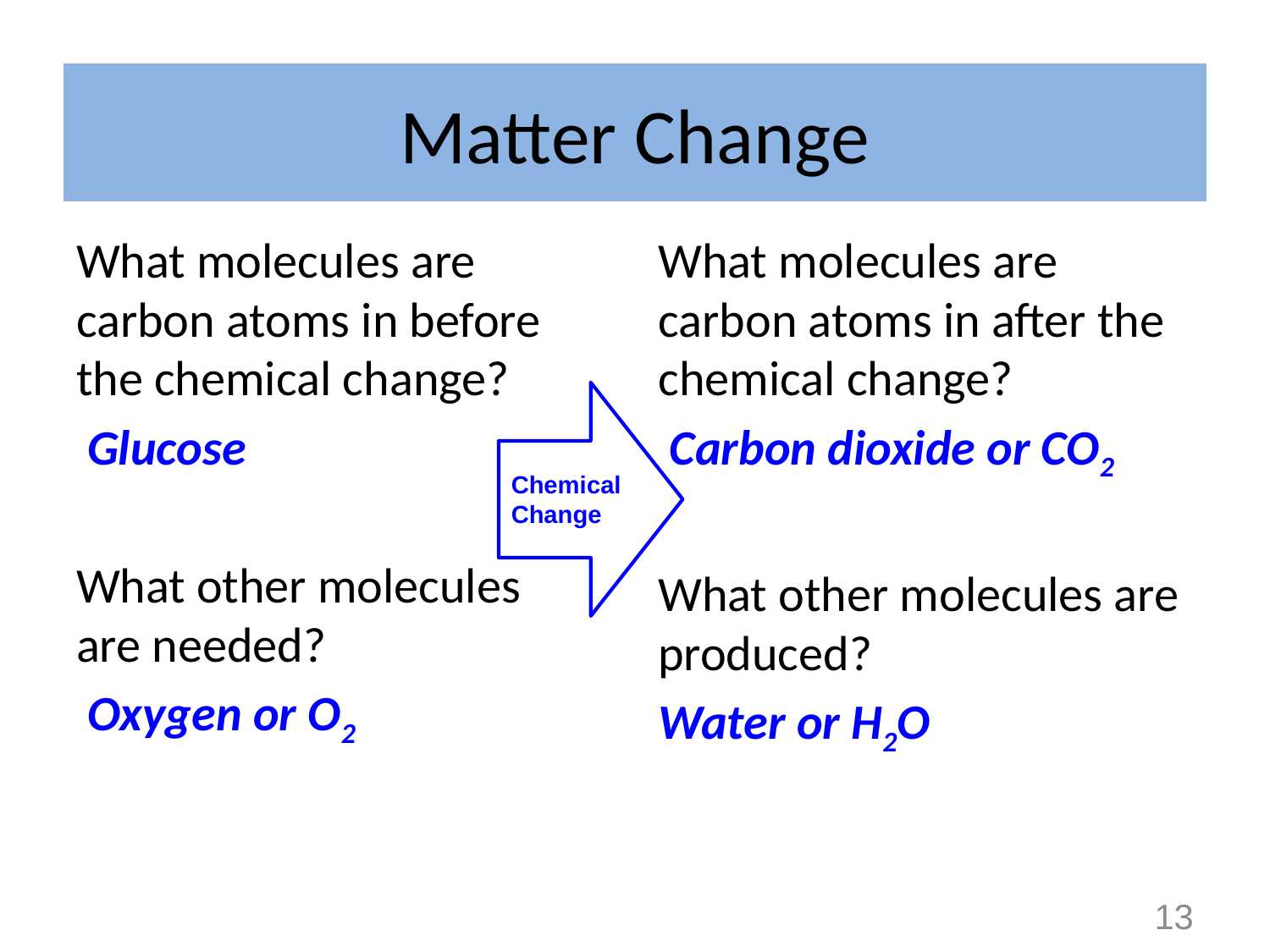

# Matter Change
What molecules are carbon atoms in before the chemical change?
 Glucose

What other molecules
are needed?
 Oxygen or O2

What molecules are carbon atoms in after the chemical change?
 Carbon dioxide or CO2

What other molecules are produced?
Water or H2O

Chemical Change

13